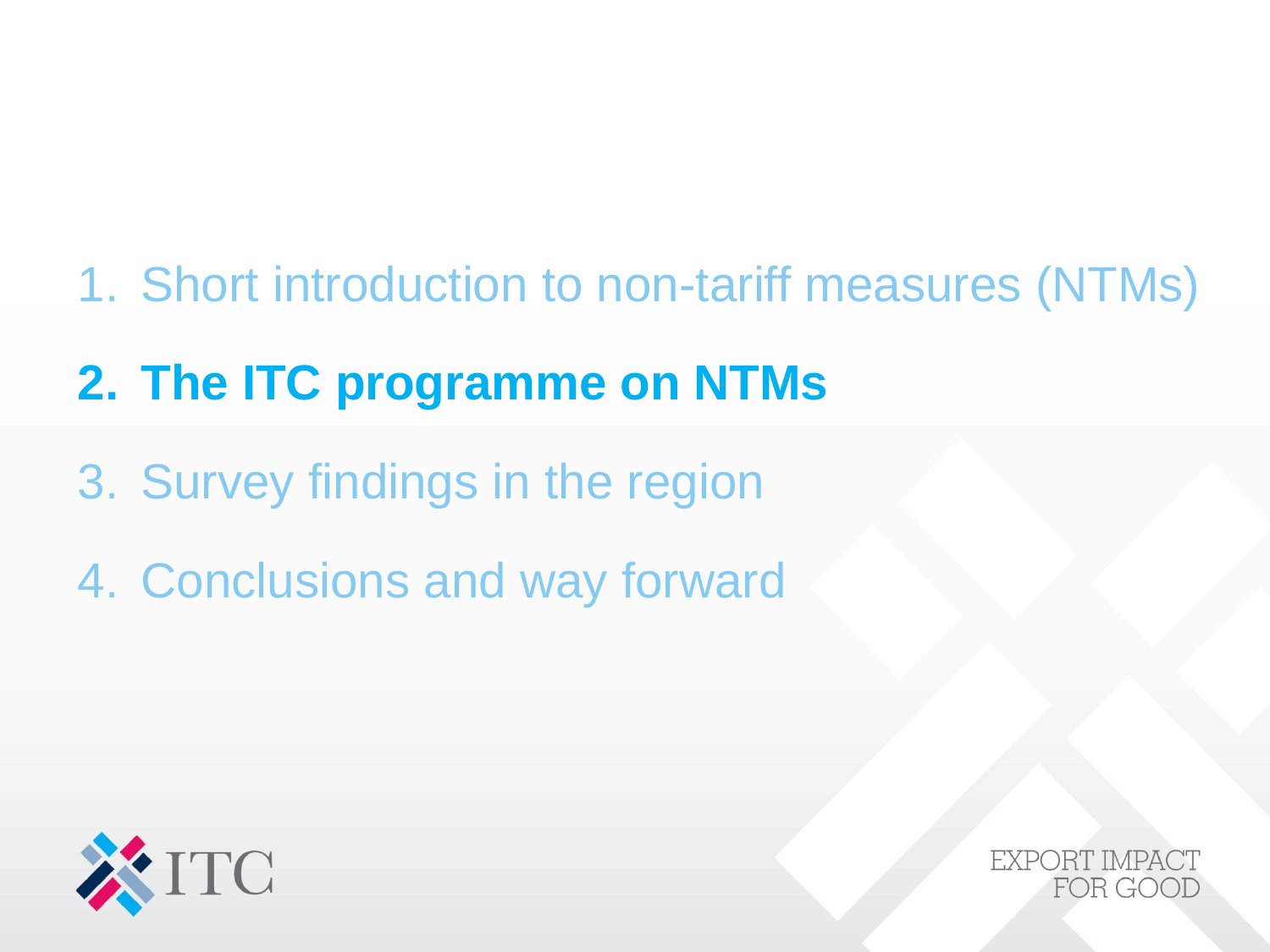

Short introduction to non-tariff measures (NTMs)
The ITC programme on NTMs
Survey findings in the region
Conclusions and way forward